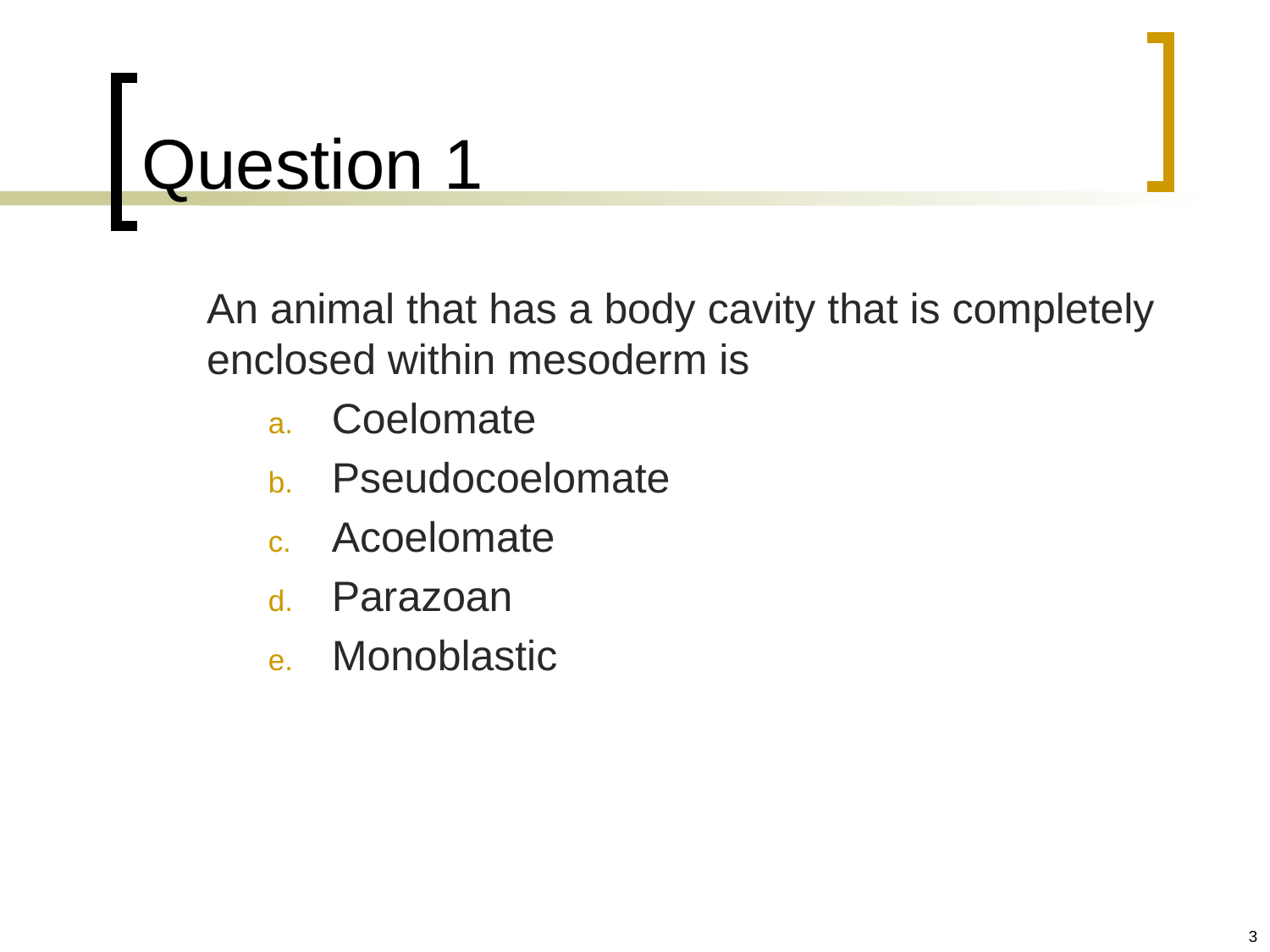

# Question 1
	An animal that has a body cavity that is completely enclosed within mesoderm is
Coelomate
Pseudocoelomate
Acoelomate
Parazoan
Monoblastic